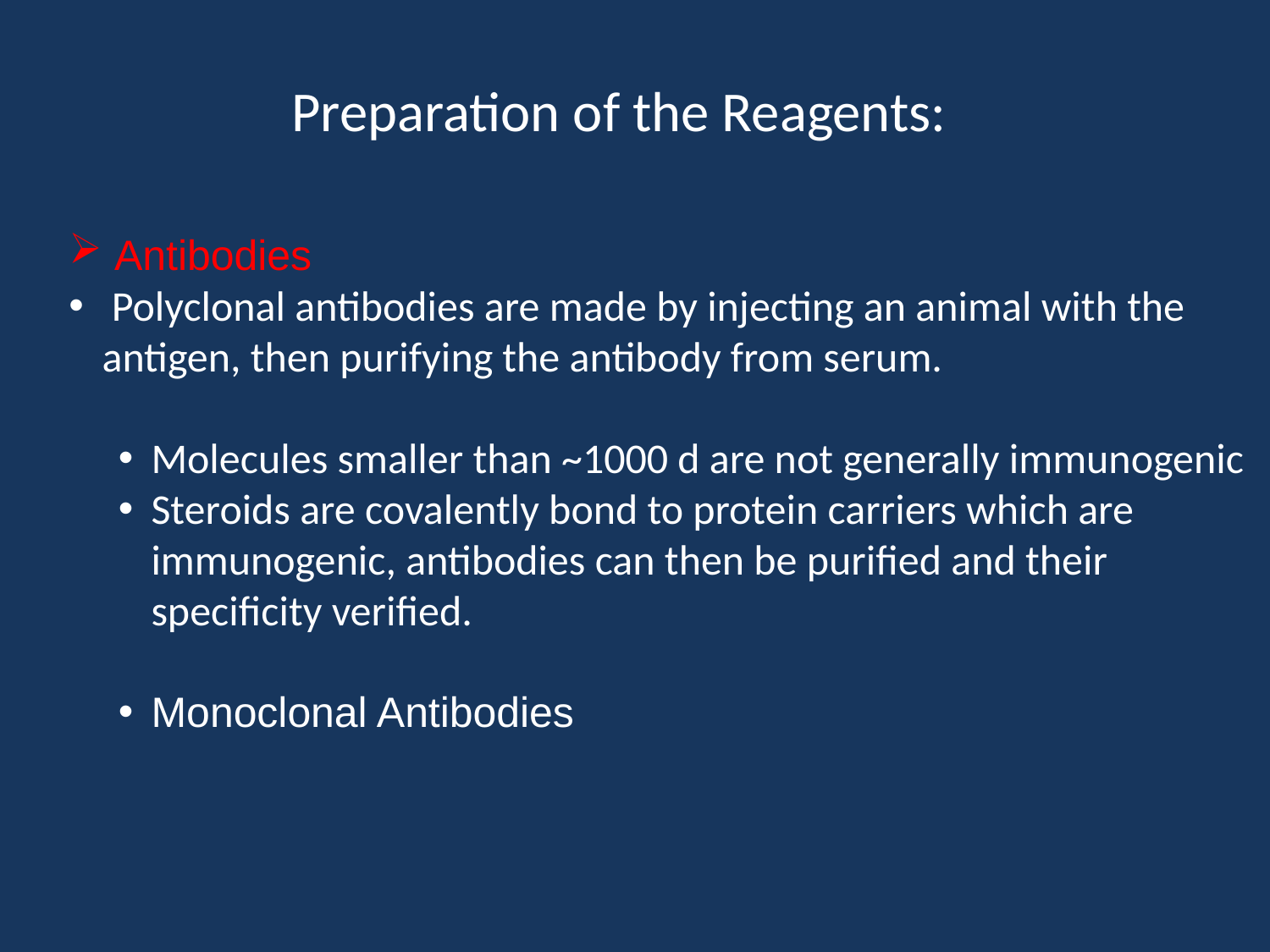

# Preparation of the Reagents:
 Antibodies
 Polyclonal antibodies are made by injecting an animal with the  antigen, then purifying the antibody from serum.

Molecules smaller than ~1000 d are not generally immunogenic
Steroids are covalently bond to protein carriers which are immunogenic, antibodies can then be purified and their specificity verified.

Monoclonal Antibodies